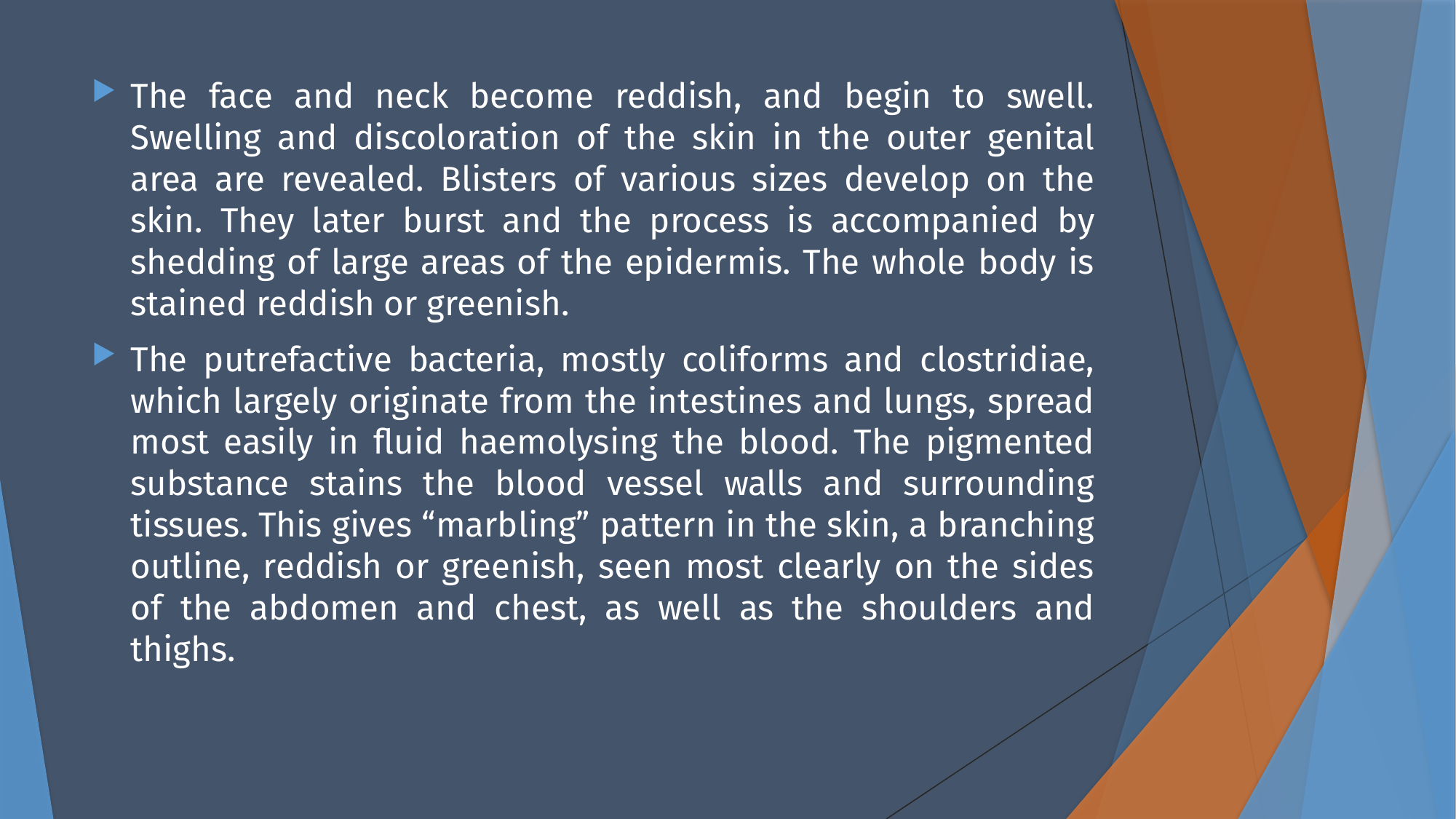

The face and neck become reddish, and begin to swell. Swelling and discoloration of the skin in the outer genital area are revealed. Blisters of various sizes develop on the skin. They later burst and the process is accompanied by shedding of large areas of the epidermis. The whole body is stained reddish or greenish.
The putrefactive bacteria, mostly coliforms and clostridiae, which largely originate from the intestines and lungs, spread most easily in fluid haemolysing the blood. The pigmented substance stains the blood vessel walls and surrounding tissues. This gives “marbling” pattern in the skin, a branching outline, reddish or greenish, seen most clearly on the sides of the abdomen and chest, as well as the shoulders and thighs.